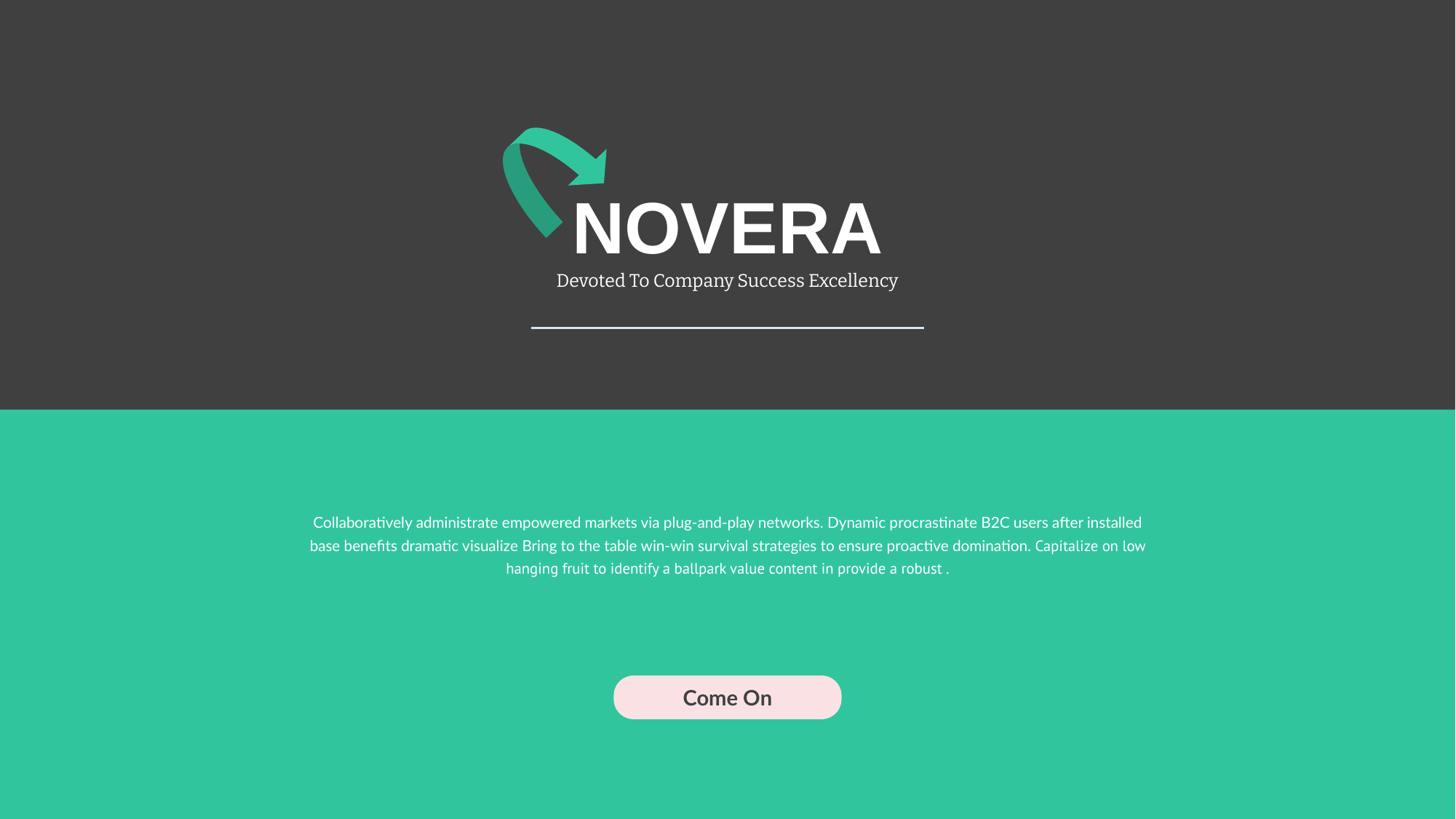

NOVERA
Devoted To Company Success Excellency

Collaboratively administrate empowered markets via plug-and-play networks. Dynamic procrastinate B2C users after installed base benefits dramatic visualize Bring to the table win-win survival strategies to ensure proactive domination. Capitalize on low hanging fruit to identify a ballpark value content in provide a robust .

Come On